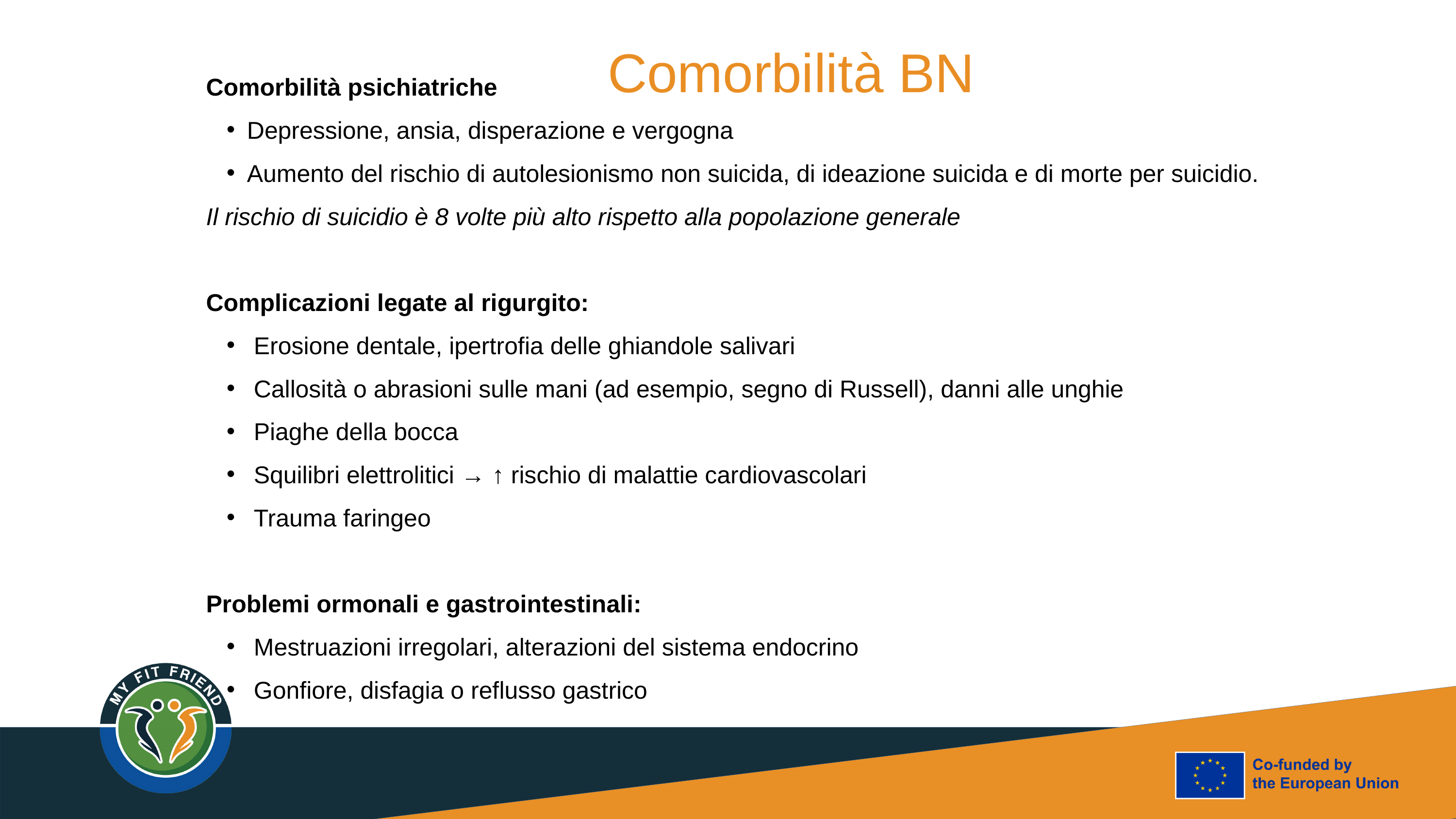

Comorbilità BN
Comorbilità psichiatriche
Depressione, ansia, disperazione e vergogna
Aumento del rischio di autolesionismo non suicida, di ideazione suicida e di morte per suicidio.
Il rischio di suicidio è 8 volte più alto rispetto alla popolazione generale

Complicazioni legate al rigurgito:
 Erosione dentale, ipertrofia delle ghiandole salivari
 Callosità o abrasioni sulle mani (ad esempio, segno di Russell), danni alle unghie
 Piaghe della bocca
 Squilibri elettrolitici → ↑ rischio di malattie cardiovascolari
 Trauma faringeo

Problemi ormonali e gastrointestinali:
 Mestruazioni irregolari, alterazioni del sistema endocrino
 Gonfiore, disfagia o reflusso gastrico